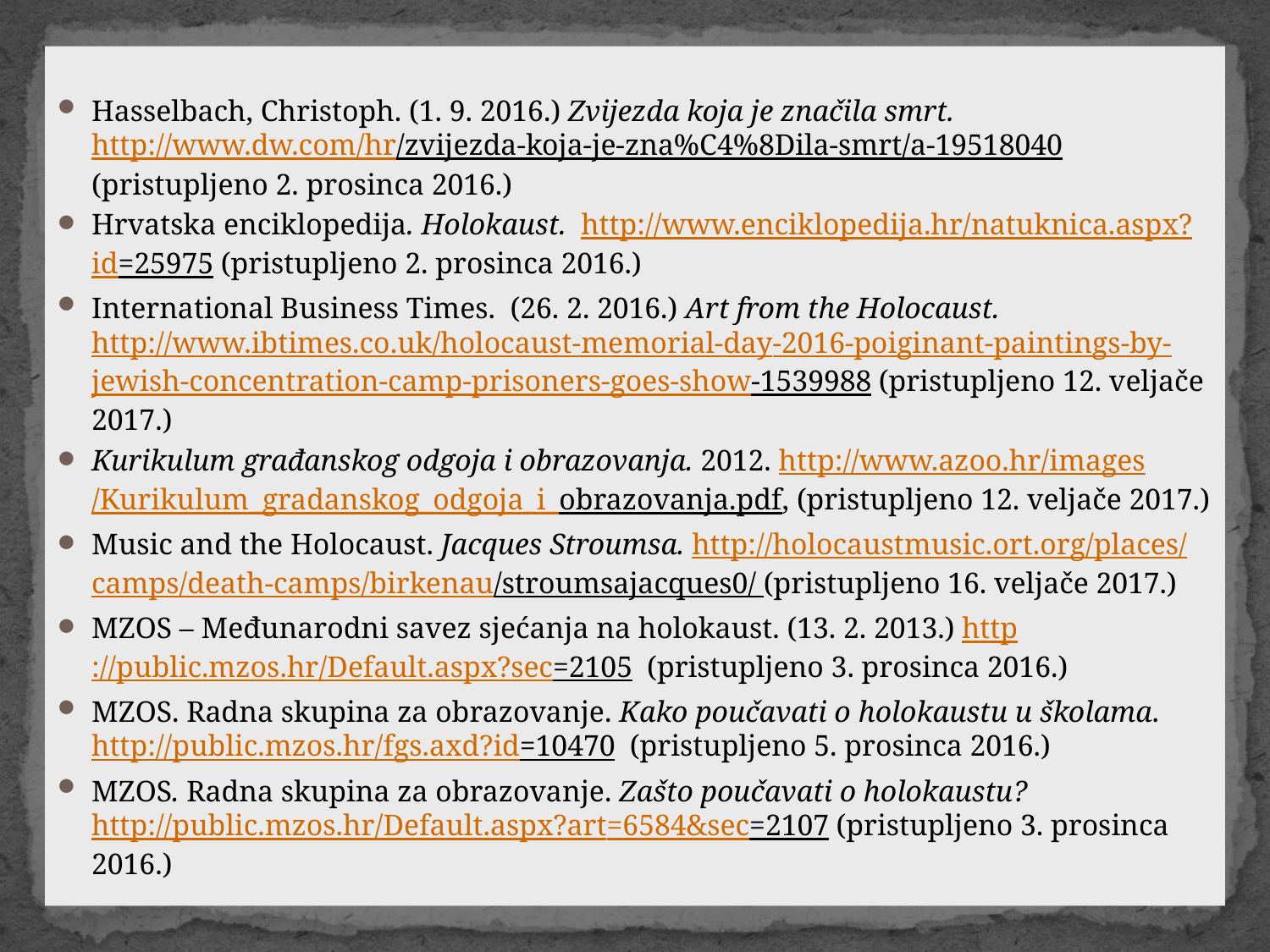

Hasselbach, Christoph. (1. 9. 2016.) Zvijezda koja je značila smrt. http://www.dw.com/hr/zvijezda-koja-je-zna%C4%8Dila-smrt/a-19518040 (pristupljeno 2. prosinca 2016.)
Hrvatska enciklopedija. Holokaust.  http://www.enciklopedija.hr/natuknica.aspx?id=25975 (pristupljeno 2. prosinca 2016.)
International Business Times.  (26. 2. 2016.) Art from the Holocaust. http://www.ibtimes.co.uk/holocaust-memorial-day-2016-poiginant-paintings-by-jewish-concentration-camp-prisoners-goes-show-1539988 (pristupljeno 12. veljače 2017.)
Kurikulum građanskog odgoja i obrazovanja. 2012. http://www.azoo.hr/images/Kurikulum_gradanskog_odgoja_i_obrazovanja.pdf, (pristupljeno 12. veljače 2017.)
Music and the Holocaust. Jacques Stroumsa. http://holocaustmusic.ort.org/places/camps/death-camps/birkenau/stroumsajacques0/ (pristupljeno 16. veljače 2017.)
MZOS – Međunarodni savez sjećanja na holokaust. (13. 2. 2013.) http://public.mzos.hr/Default.aspx?sec=2105  (pristupljeno 3. prosinca 2016.)
MZOS. Radna skupina za obrazovanje. Kako poučavati o holokaustu u školama. http://public.mzos.hr/fgs.axd?id=10470  (pristupljeno 5. prosinca 2016.)
MZOS. Radna skupina za obrazovanje. Zašto poučavati o holokaustu? http://public.mzos.hr/Default.aspx?art=6584&sec=2107 (pristupljeno 3. prosinca 2016.)